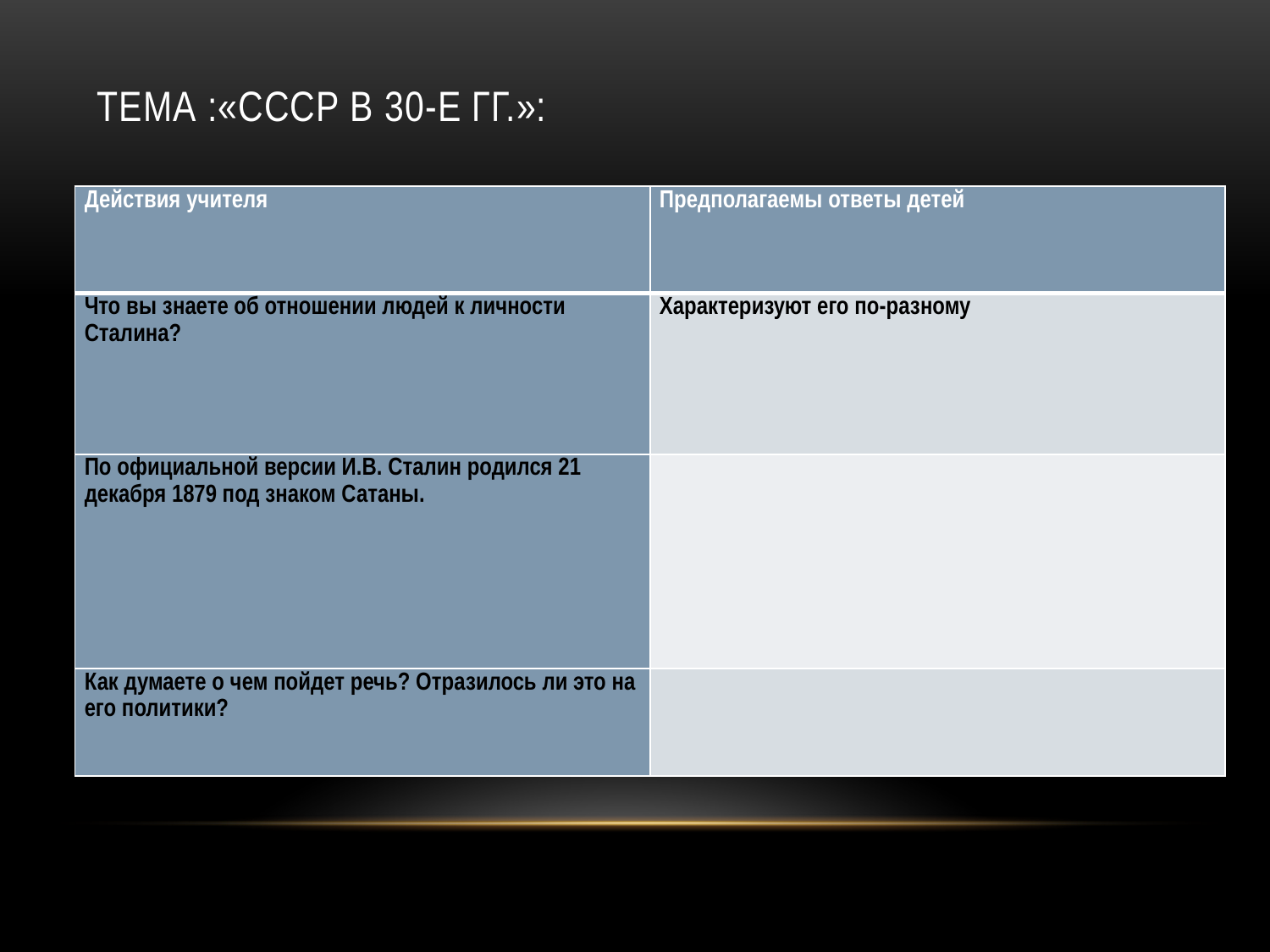

# Тема :«СССР в 30-е гг.»:
| Действия учителя | Предполагаемы ответы детей |
| --- | --- |
| Что вы знаете об отношении людей к личности Сталина? | Характеризуют его по-разному |
| По официальной версии И.В. Сталин родился 21 декабря 1879 под знаком Сатаны. |  |
| Как думаете о чем пойдет речь? Отразилось ли это на его политики? |  |